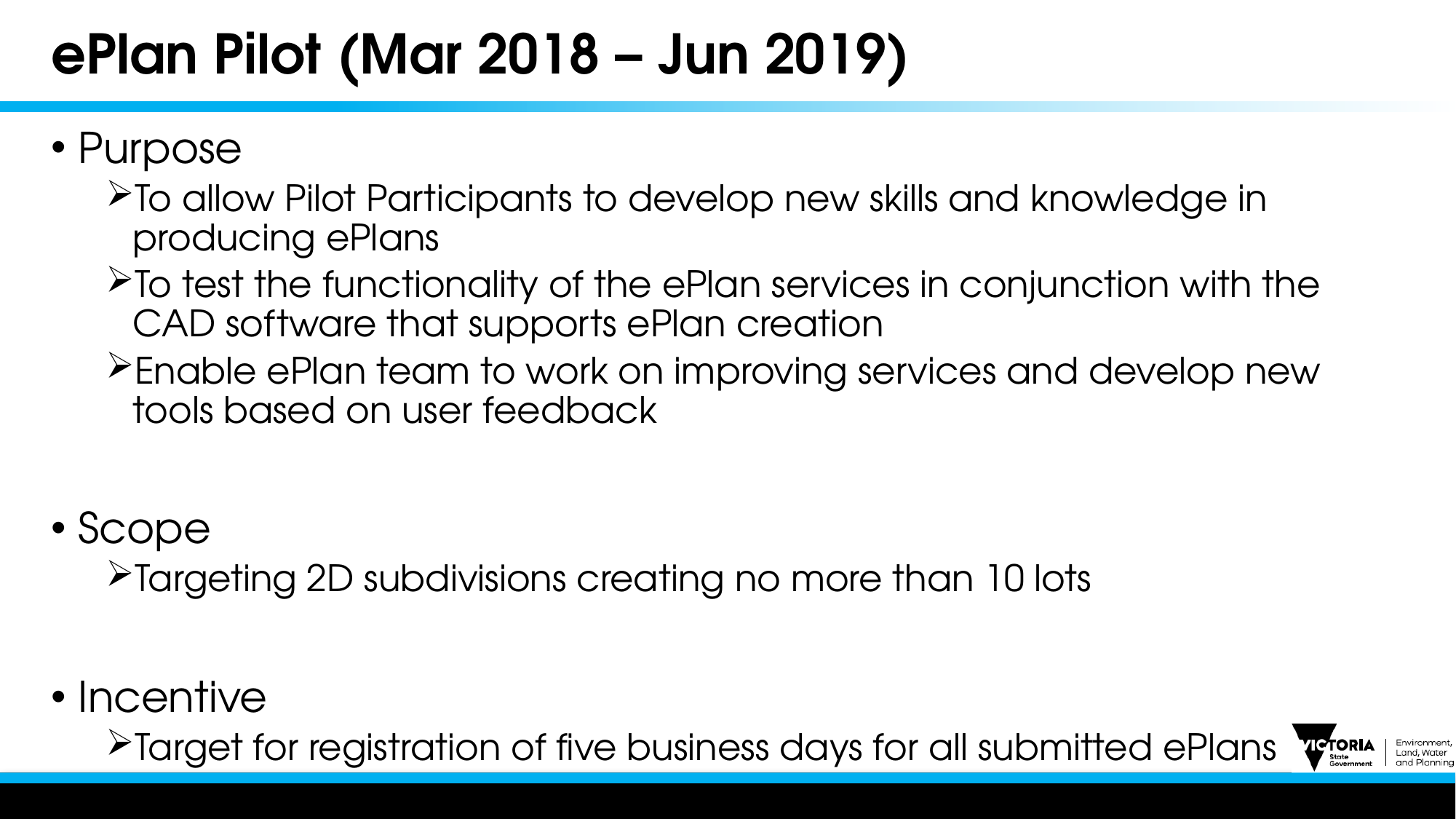

# ePlan Pilot (Mar 2018 – Jun 2019)
Purpose
To allow Pilot Participants to develop new skills and knowledge in producing ePlans
To test the functionality of the ePlan services in conjunction with the CAD software that supports ePlan creation
Enable ePlan team to work on improving services and develop new tools based on user feedback

Scope
Targeting 2D subdivisions creating no more than 10 lots

Incentive
Target for registration of five business days for all submitted ePlans